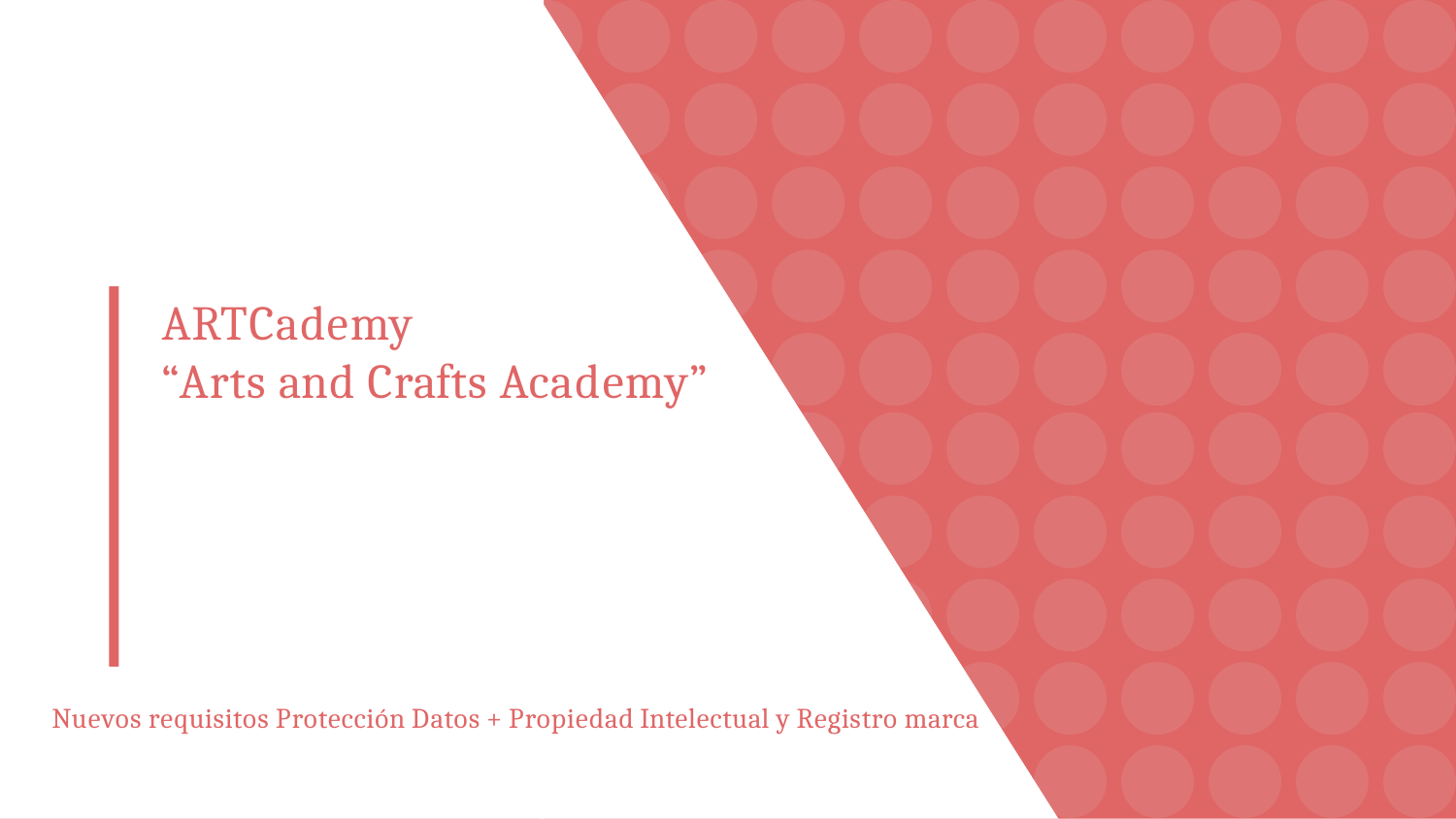

# ARTCademy
“Arts and Crafts Academy”

Nuevos requisitos Protección Datos + Propiedad Intelectual y Registro marca